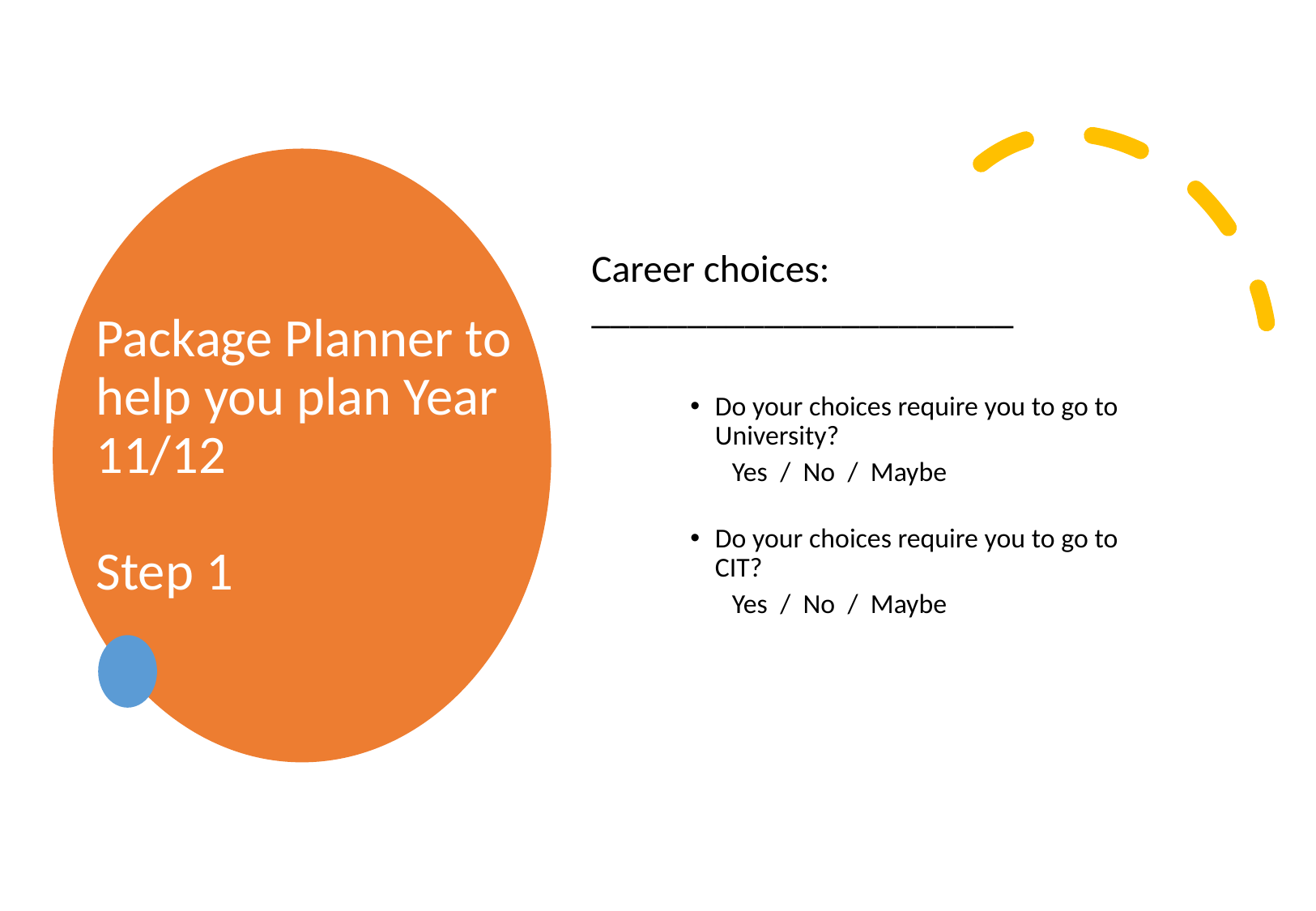

# Package Planner to help you plan Year 11/12 Step 1

Career choices: ______________________

Do your choices require you to go to University?
   Yes  /  No  /  Maybe
Do your choices require you to go to CIT?
   Yes  /  No  /  Maybe